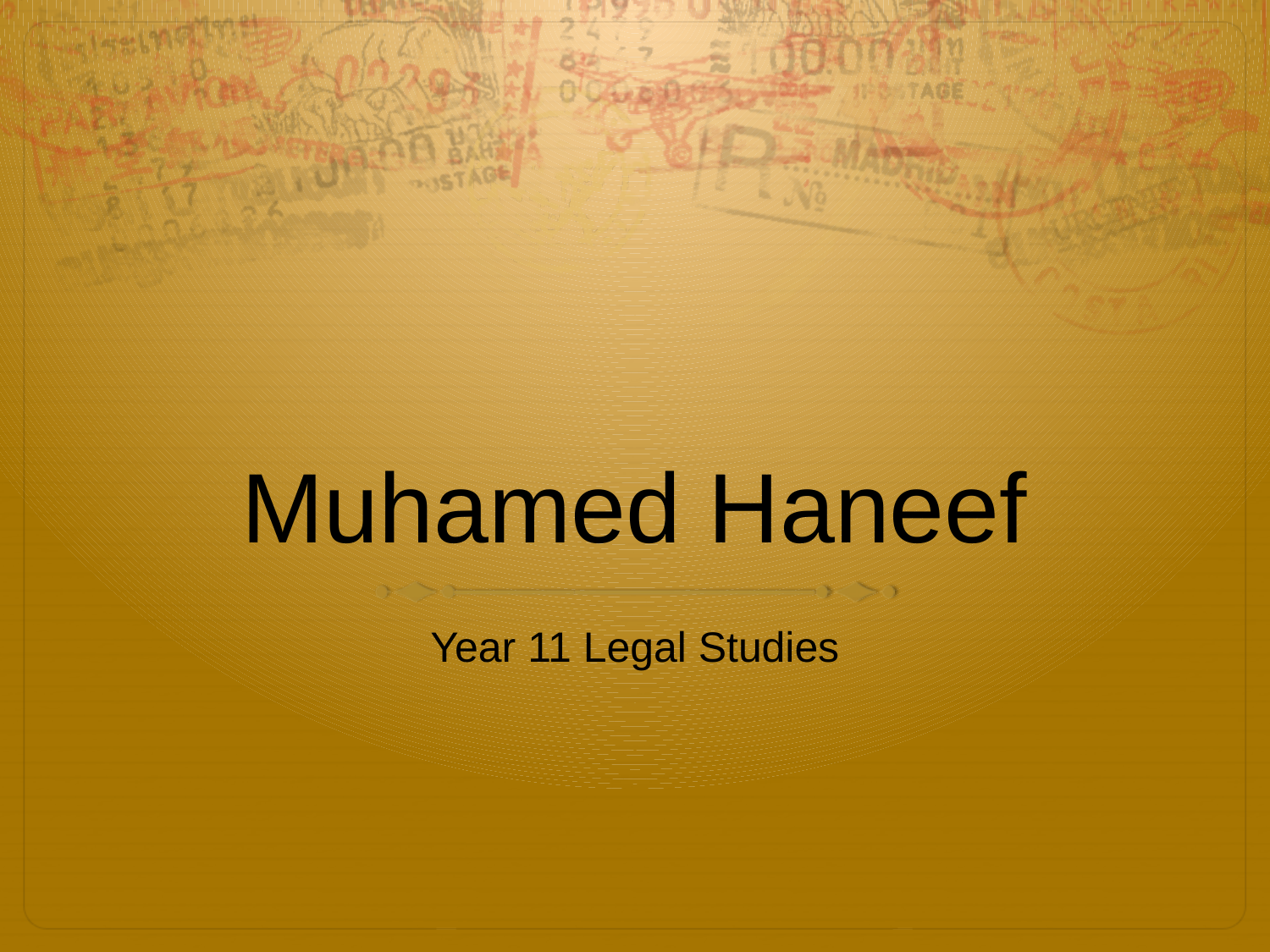

# Muhamed Haneef
Year 11 Legal Studies